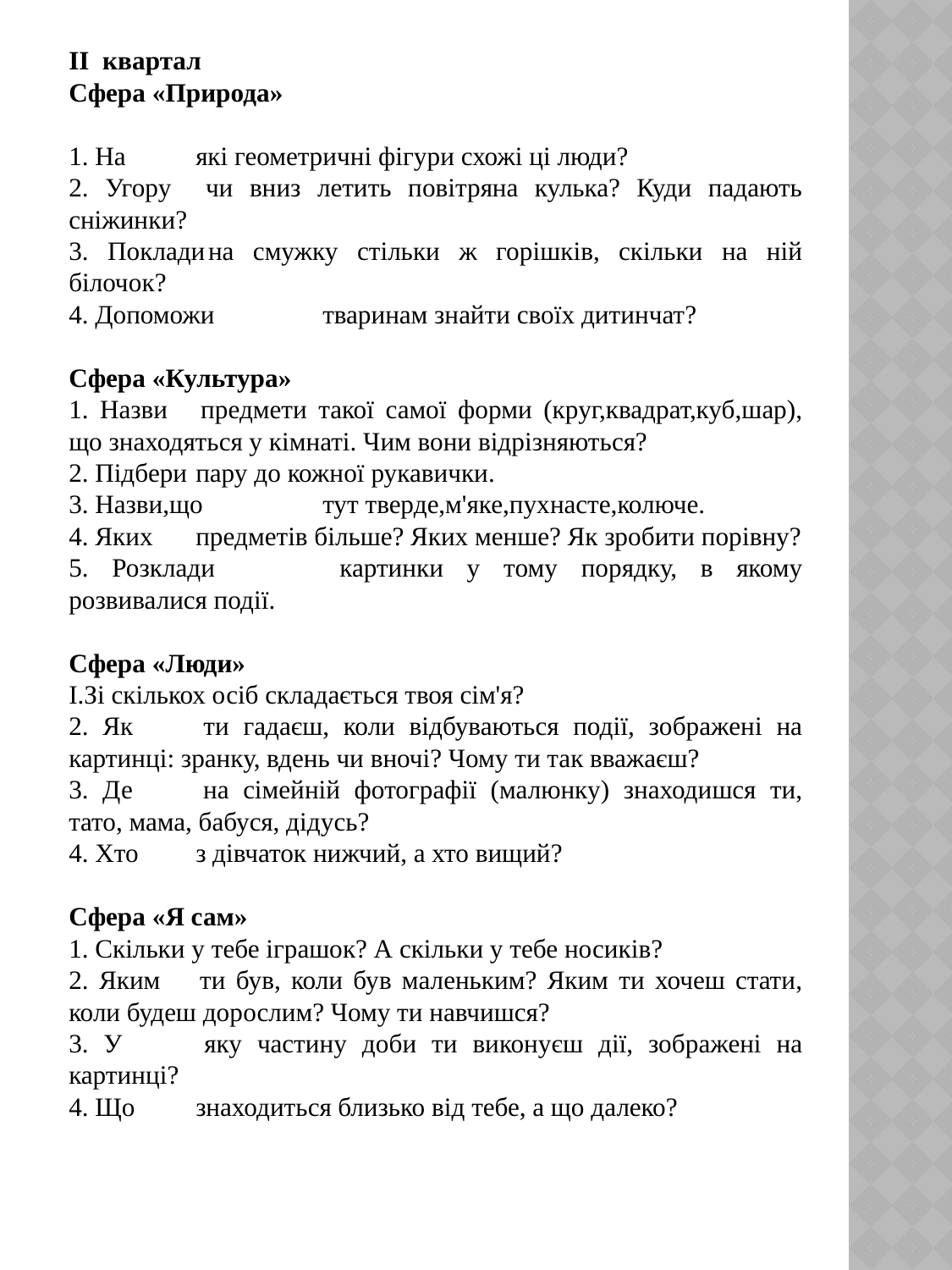

ІІ  квартал
Сфера «Природа»

1. На	які геометричні фігури схожі ці люди?
2. Угору	чи вниз летить повітряна кулька? Куди падають сніжинки?
3. Поклади	на смужку стільки ж горішків, скільки на ній білочок?
4. Допоможи	тваринам знайти своїх дитинчат?

Сфера «Культура»
1. Назви	предмети такої самої форми (круг,квадрат,куб,шар), що знаходяться у кімнаті. Чим вони відрізняються?
2. Підбери	пару до кожної рукавички.
3. Назви,що	тут тверде,м'яке,пухнасте,колюче.
4. Яких	предметів більше? Яких менше? Як зробити порівну?
5. Розклади	картинки у тому порядку, в якому розвивалися події.

Сфера «Люди»
І.Зі скількох осіб складається твоя сім'я?
2. Як	ти гадаєш, коли відбуваються події, зображені на картинці: зранку, вдень чи вночі? Чому ти так вважаєш?
3. Де	на сімейній фотографії (малюнку) знаходишся ти, тато, мама, бабуся, дідусь?
4. Хто	з дівчаток нижчий, а хто вищий?

Сфера «Я сам»
1. Скільки у тебе іграшок? А скільки у тебе носиків?
2. Яким	ти був, коли був маленьким? Яким ти хочеш стати, коли будеш дорослим? Чому ти навчишся?
3. У	яку частину доби ти виконуєш дії, зображені на картинці?
4. Що	знаходиться близько від тебе, а що далеко?